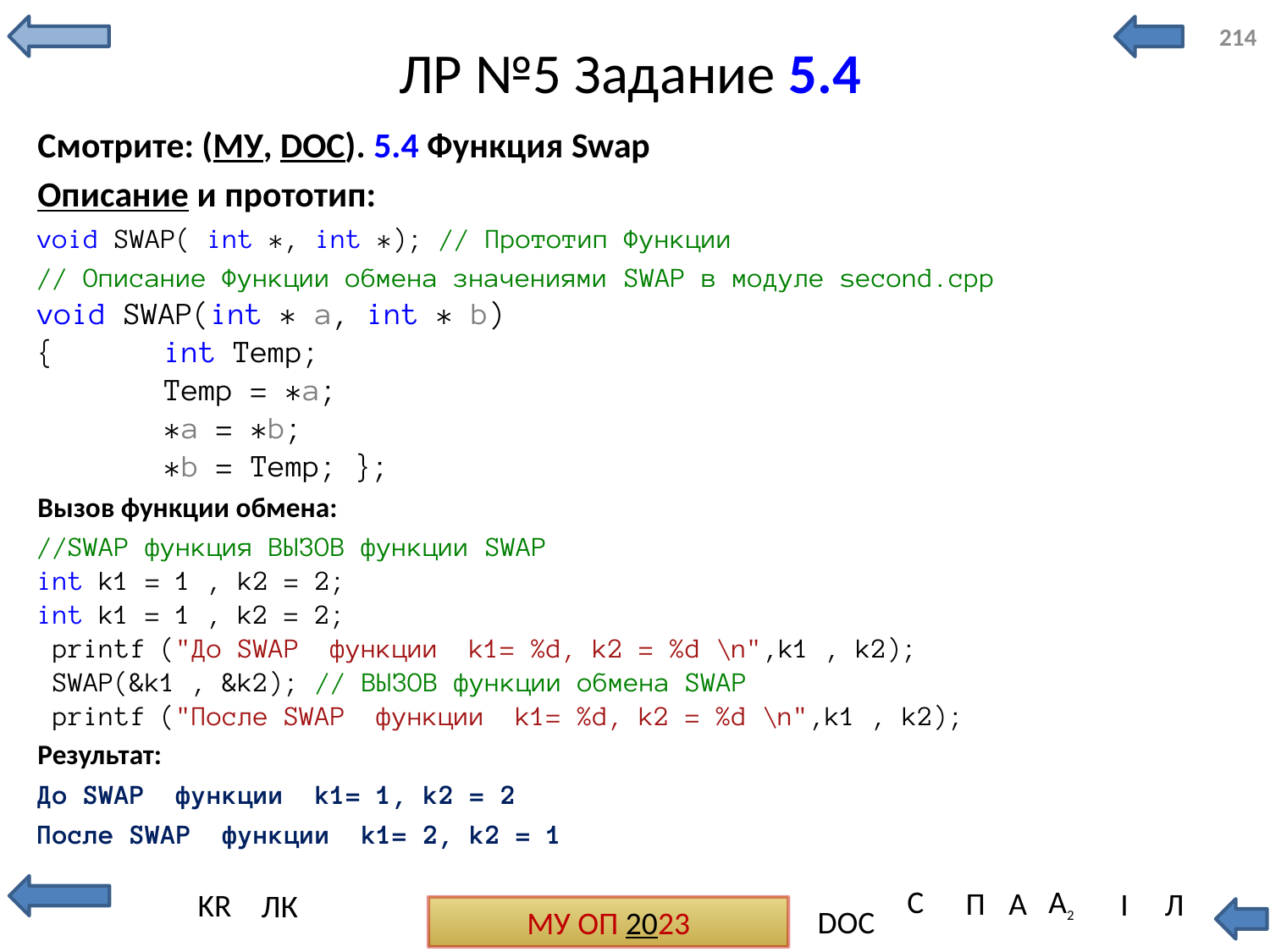

214
# ЛР №5 Задание 5.4
Смотрите: (МУ, DOC). 5.4 Функция Swap
Описание и прототип:
void SWAP( int *, int *); // Прототип Функции
// Описание Функции обмена значениями SWAP в модуле second.cpp
void SWAP(int * a, int * b)
{	int Temp;
	Temp = *a;
	*a = *b;
	*b = Temp; };
Вызов функции обмена:
//SWAP функция ВЫЗОВ функции SWAP
int k1 = 1 , k2 = 2;
int k1 = 1 , k2 = 2;
 printf ("До SWAP  функции  k1= %d, k2 = %d \n",k1 , k2);
 SWAP(&k1 , &k2); // ВЫЗОВ функции обмена SWAP
 printf ("После SWAP  функции  k1= %d, k2 = %d \n",k1 , k2);
Результат:
До SWAP  функции  k1= 1, k2 = 2
После SWAP  функции  k1= 2, k2 = 1